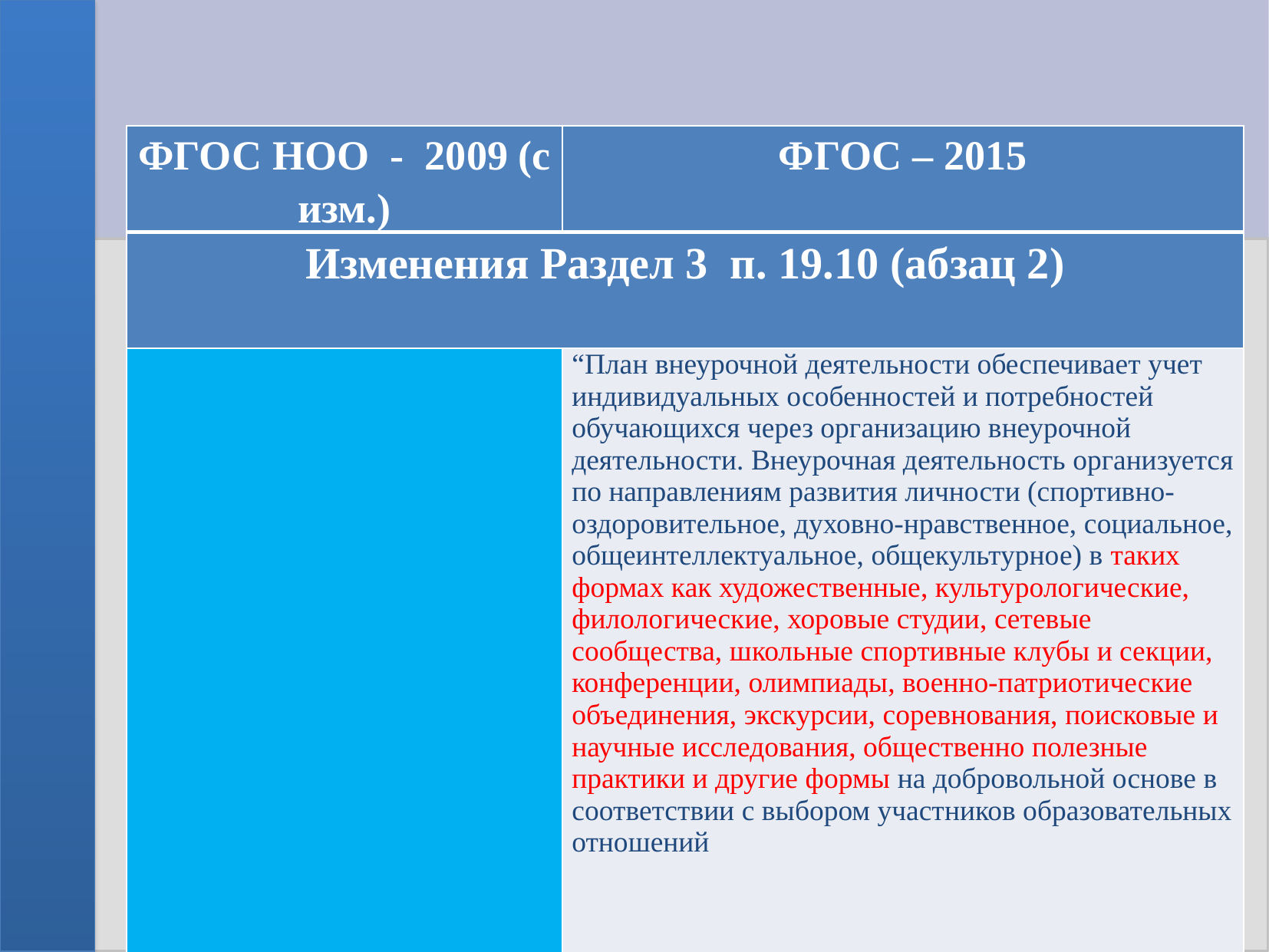

| ФГОС НОО - 2009 (с изм.) | ФГОС – 2015 |
| --- | --- |
| Изменения Раздел 3 п. 19.10 (абзац 2) |  |
|  | “План внеурочной деятельности обеспечивает учет индивидуальных особенностей и потребностей обучающихся через организацию внеурочной деятельности. Внеурочная деятельность организуется по направлениям развития личности (спортивно-оздоровительное, духовно-нравственное, социальное, общеинтеллектуальное, общекультурное) в таких формах как художественные, культурологические, филологические, хоровые студии, сетевые сообщества, школьные спортивные клубы и секции, конференции, олимпиады, военно-патриотические объединения, экскурсии, соревнования, поисковые и научные исследования, общественно полезные практики и другие формы на добровольной основе в соответствии с выбором участников образовательных отношений |